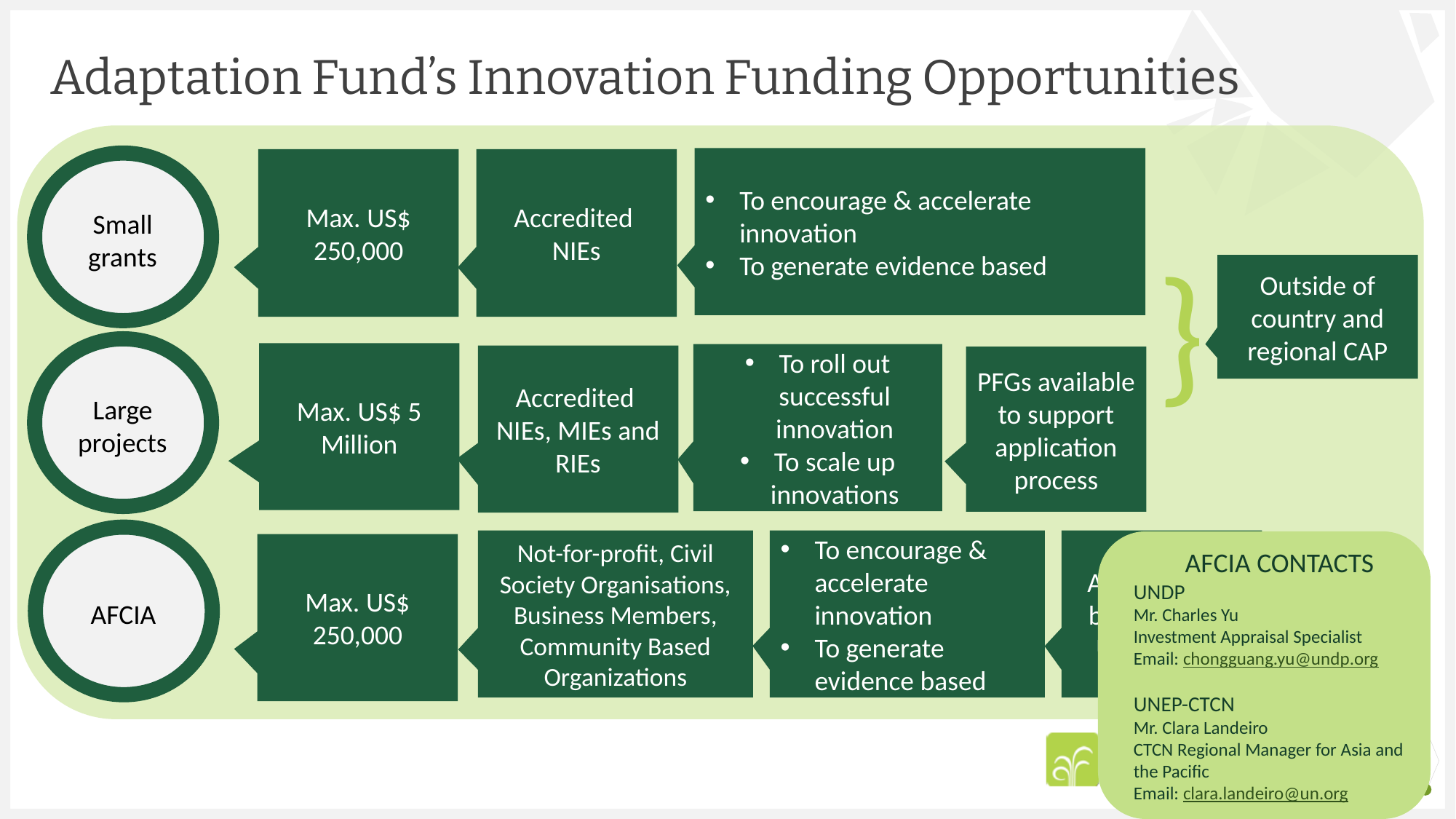

# Adaptation Fund’s Innovation Funding Opportunities

To encourage & accelerate innovation
To generate evidence based
Max. US$ 250,000
Accredited
NIEs

Small grants
}
Outside of country and regional CAP

Max. US$ 5 Million
To roll out successful innovation
To scale up innovations
Large projects
Accredited
NIEs, MIEs and RIEs
PFGs available to support application process

To encourage & accelerate innovation
To generate evidence based
Not-for-profit, Civil Society Organisations, Business Members, Community Based Organizations
Administered by UNDP and UNEP/CTCN
   AFCIA CONTACTS
UNDP
Mr. Charles Yu
Investment Appraisal Specialist
Email: chongguang.yu@undp.org

UNEP-CTCN
Mr. Clara Landeiro
CTCN Regional Manager for Asia and the Pacific
Email: clara.landeiro@un.org
AFCIA
Max. US$ 250,000
16